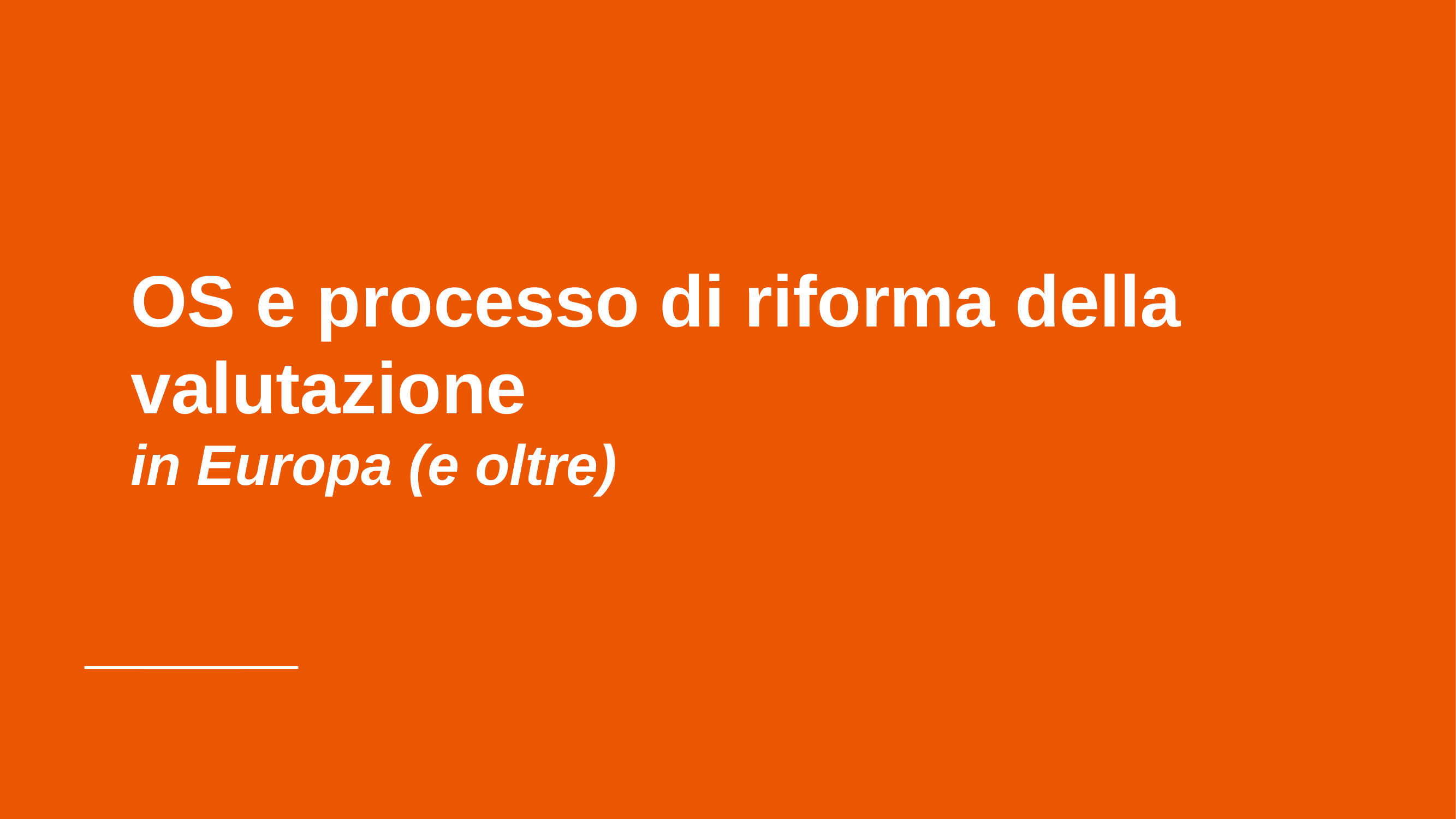

# OS e processo di riforma della valutazione
in Europa (e oltre)